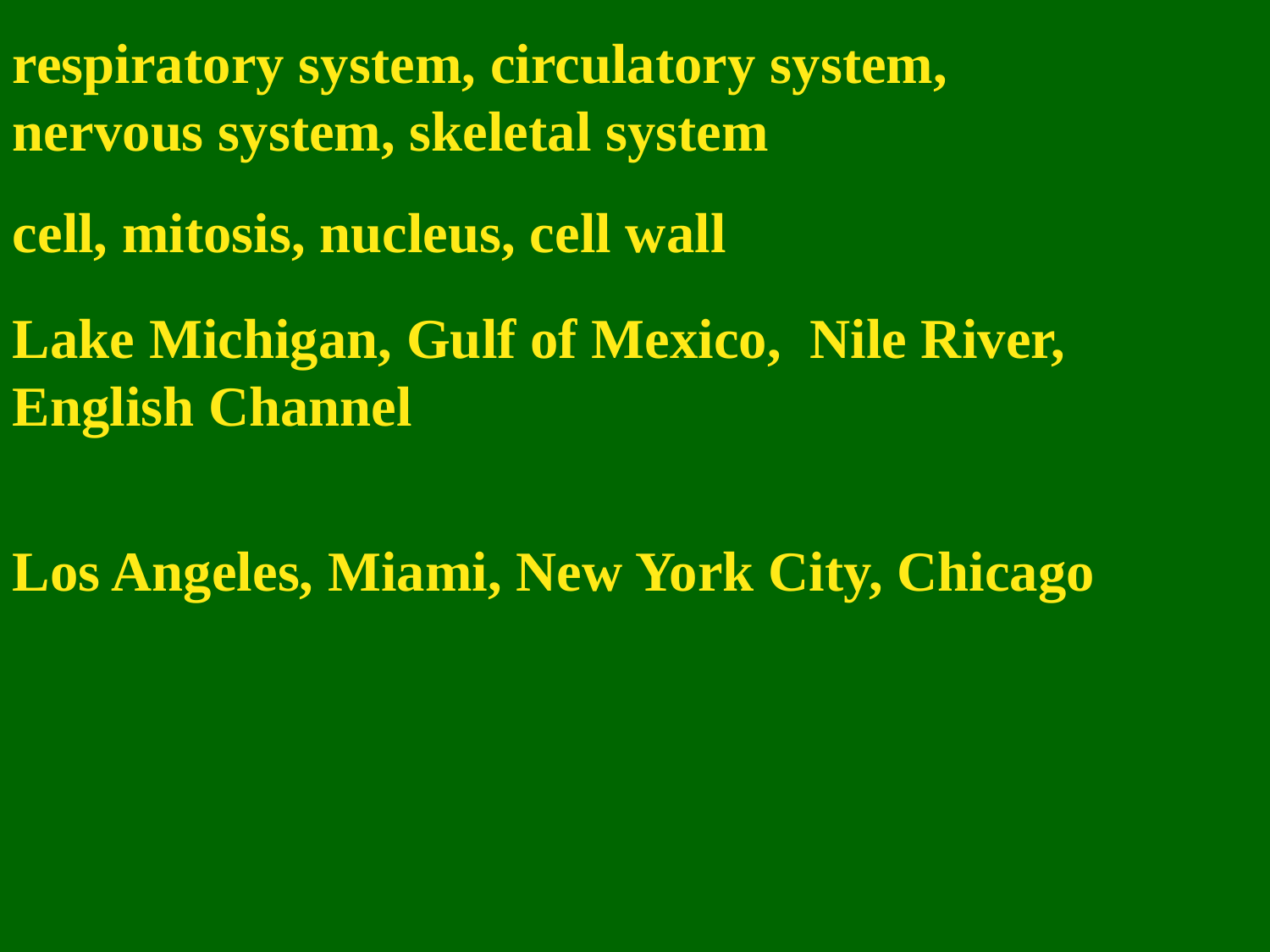

respiratory system, circulatory system, nervous system, skeletal system
cell, mitosis, nucleus, cell wall
Lake Michigan, Gulf of Mexico,  Nile River, English Channel

Los Angeles, Miami, New York City, Chicago